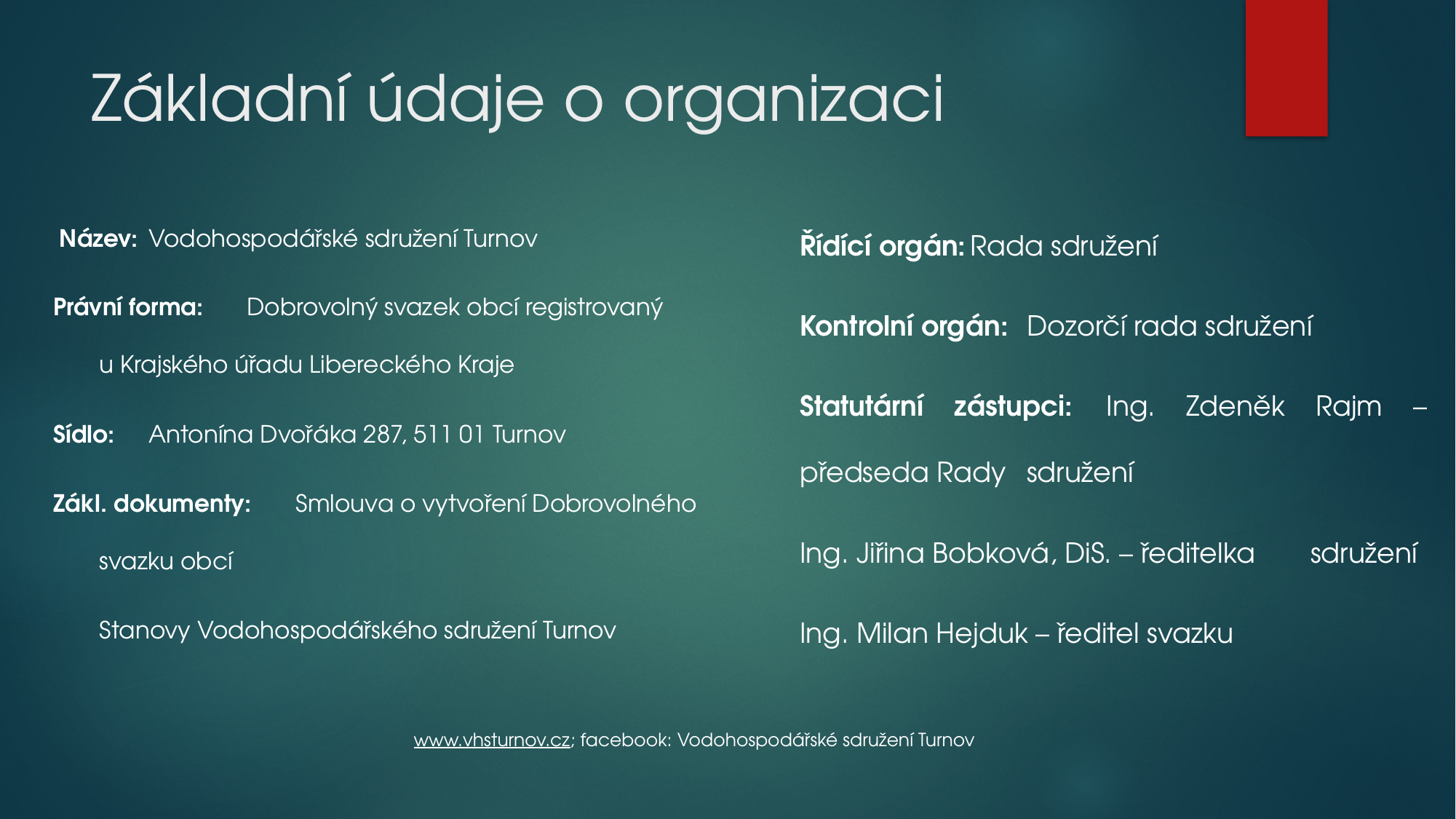

# Základní údaje o organizaci
 Název:			Vodohospodářské sdružení Turnov
Právní forma:		Dobrovolný svazek obcí registrovaný
				u Krajského úřadu Libereckého Kraje
Sídlo: 			Antonína Dvořáka 287, 511 01 Turnov
Zákl. dokumenty:	Smlouva o vytvoření Dobrovolného svazku obcí
				Stanovy Vodohospodářského sdružení Turnov

	Řídící orgán:		Rada sdružení
	Kontrolní orgán:		Dozorčí rada sdružení
	Statutární zástupci:	Ing. Zdeněk Rajm – předseda Rady 					sdružení
					Ing. Jiřina Bobková, DiS. – ředitelka 					sdružení
					Ing. Milan Hejduk – ředitel svazku

	            www.vhsturnov.cz; facebook: Vodohospodářské sdružení Turnov